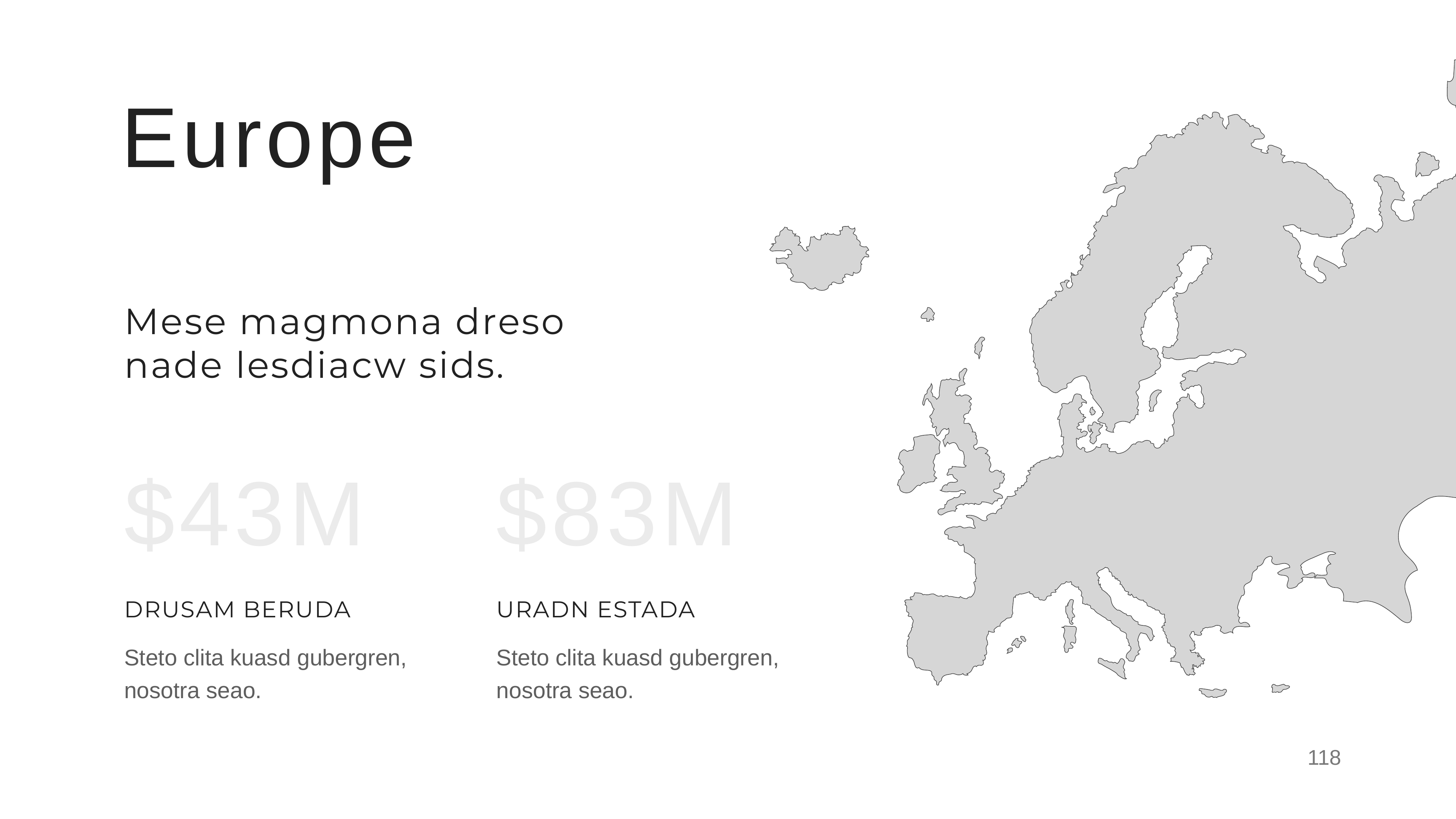

# Europe
Mese magmona dreso nade lesdiacw sids.
$43M
$83M
DRUSAM BERUDA
URADN ESTADA
Steto clita kuasd gubergren, nosotra seao.
Steto clita kuasd gubergren, nosotra seao.
118